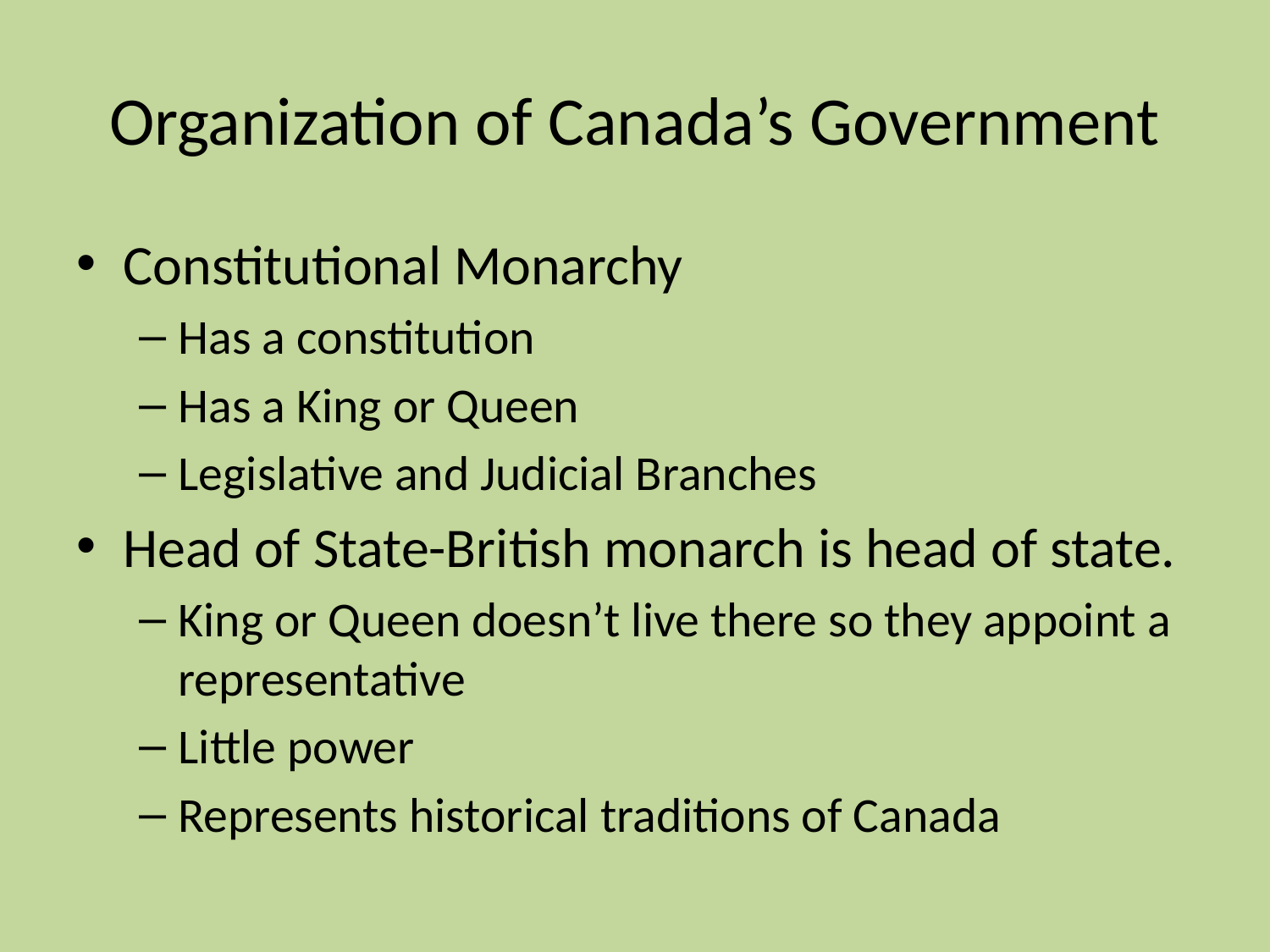

# Organization of Canada’s Government
Constitutional Monarchy
Has a constitution
Has a King or Queen
Legislative and Judicial Branches
Head of State-British monarch is head of state.
King or Queen doesn’t live there so they appoint a representative
Little power
Represents historical traditions of Canada